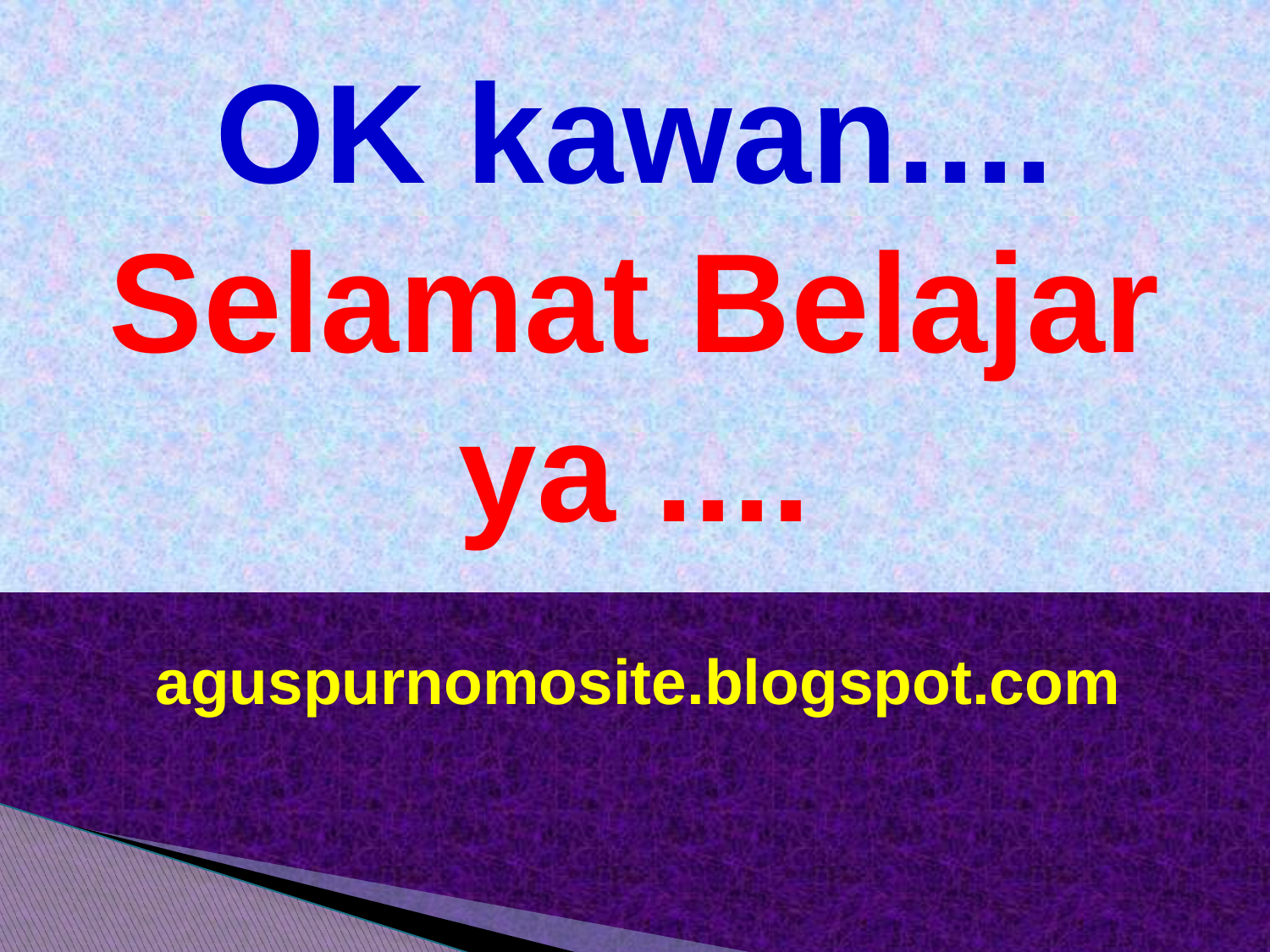

# OK kawan.... Selamat Belajar ya ....
aguspurnomosite.blogspot.com